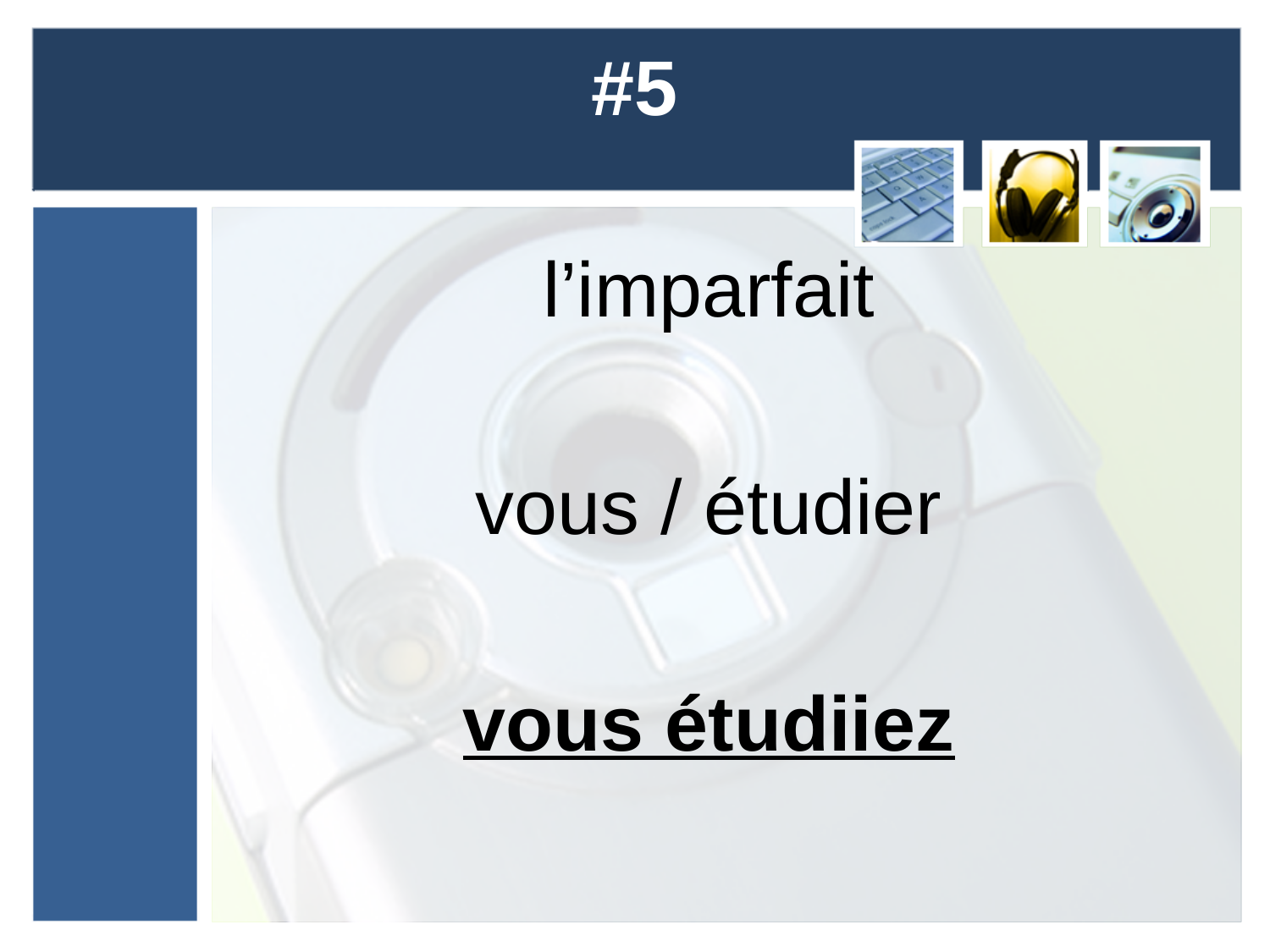

# #5
l’imparfait

vous / étudier

vous étudiiez